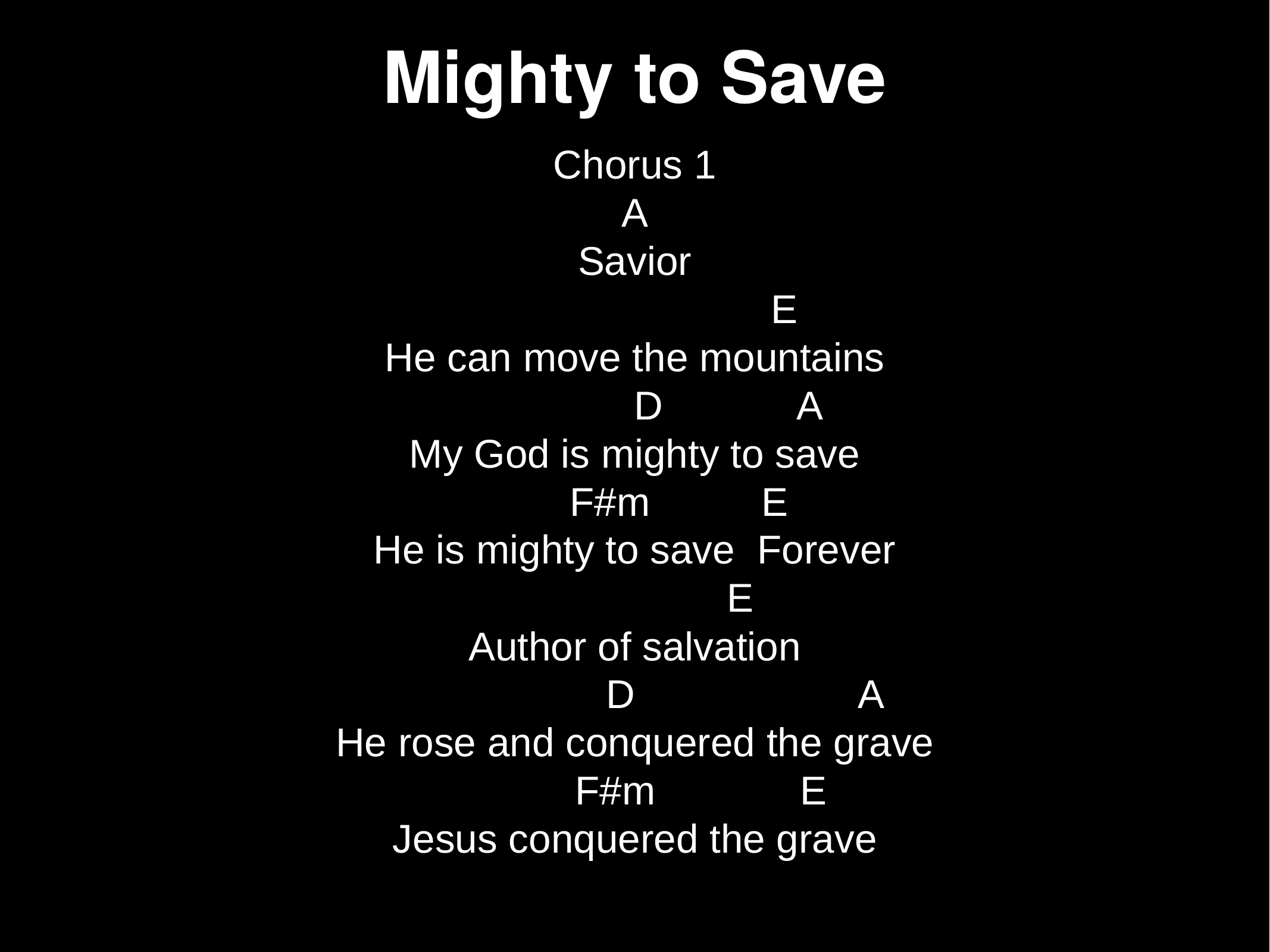

# Mighty to Save
Chorus 1
A
Savior
                           E
He can move the mountains
                 D            A
My God is mighty to save
        F#m          E
He is mighty to save  Forever
                   E
Author of salvation
                    D                    A
He rose and conquered the grave
            F#m             E
Jesus conquered the grave